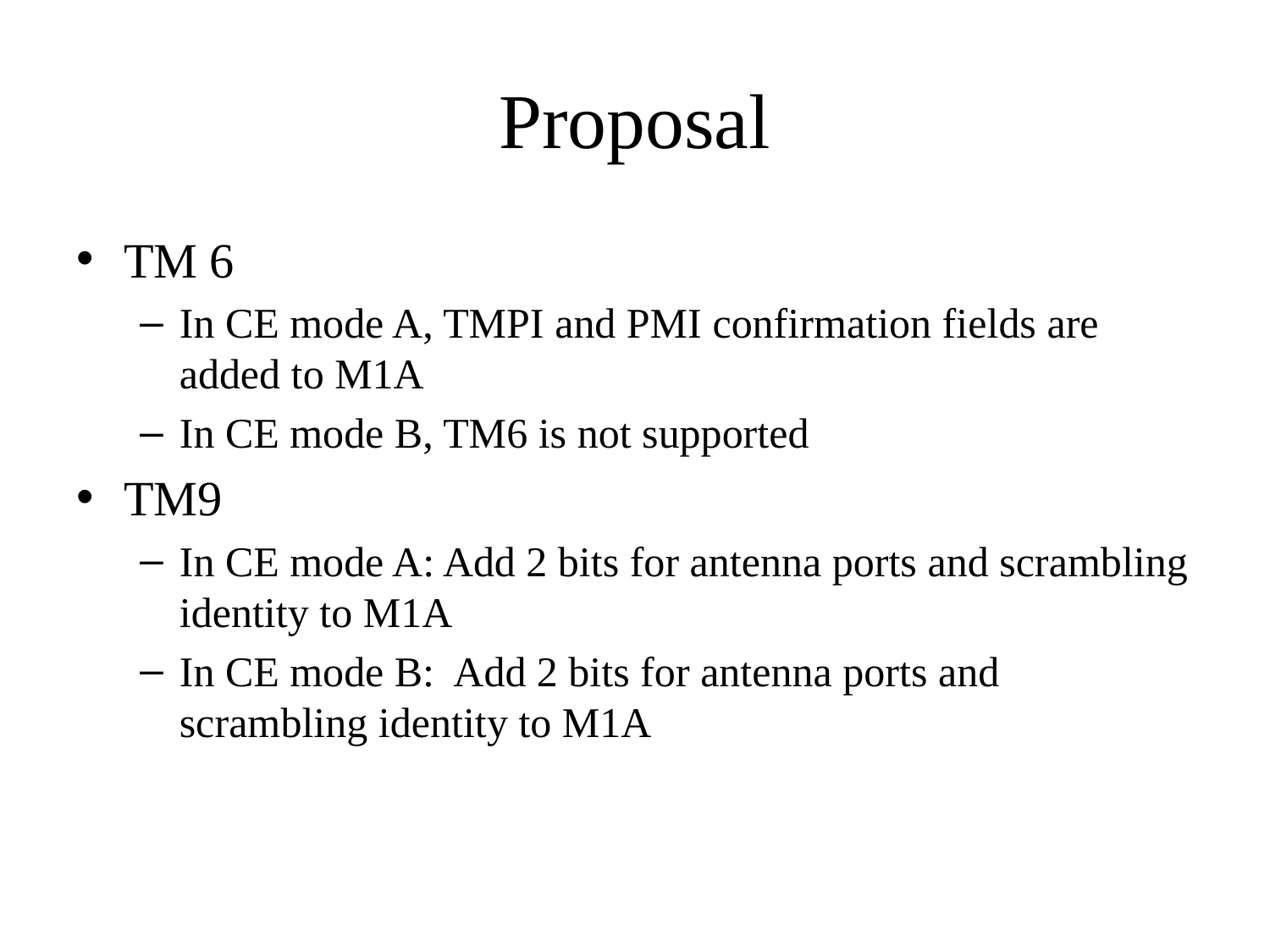

# Proposal
TM 6
In CE mode A, TMPI and PMI confirmation fields are added to M1A
In CE mode B, TM6 is not supported
TM9
In CE mode A: Add 2 bits for antenna ports and scrambling identity to M1A
In CE mode B:  Add 2 bits for antenna ports and scrambling identity to M1A